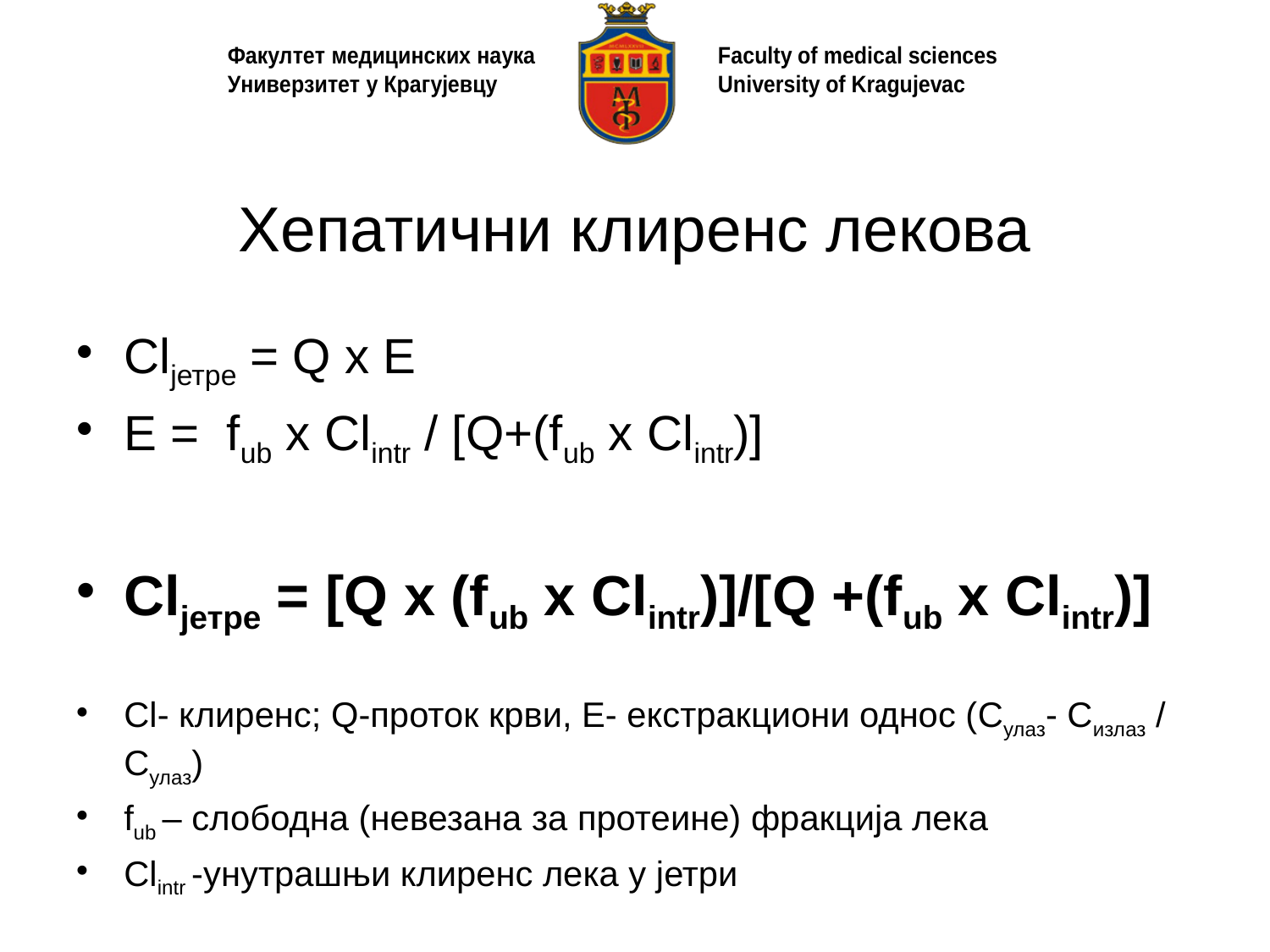

# Хепатични клиренс лекова
Clјетре = Q x E
Е =  fub x Clintr / [Q+(fub x Clintr)]

Clјетре = [Q x (fub x Clintr)]/[Q +(fub x Clintr)]

Cl- клиренс; Q-проток крви, Е- екстракциони однос (Cулаз- Cизлаз / Cулаз)
fub – слободна (невезана за протеине) фракција лека
Clintr -унутрашњи клиренс лека у јетри